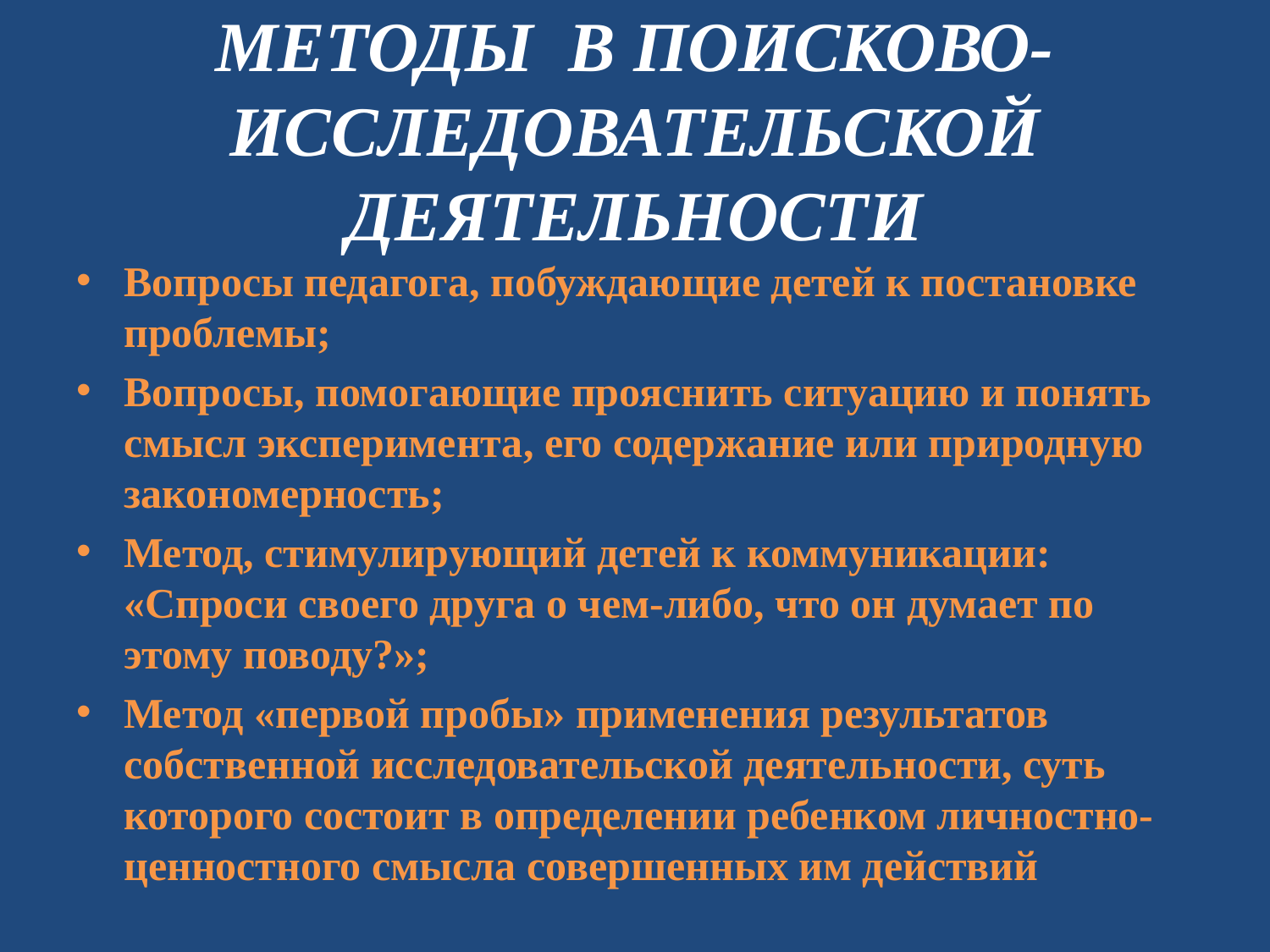

# МЕТОДЫ  В ПОИСКОВО-ИССЛЕДОВАТЕЛЬСКОЙ ДЕЯТЕЛЬНОСТИ
Вопросы педагога, побуждающие детей к постановке проблемы;
Вопросы, помогающие прояснить ситуацию и понять смысл эксперимента, его содержание или природную закономерность;
Метод, стимулирующий детей к коммуникации: «Спроси своего друга о чем-либо, что он думает по этому поводу?»;
Метод «первой пробы» применения результатов собственной исследовательской деятельности, суть которого состоит в определении ребенком личностно-ценностного смысла совершенных им действий